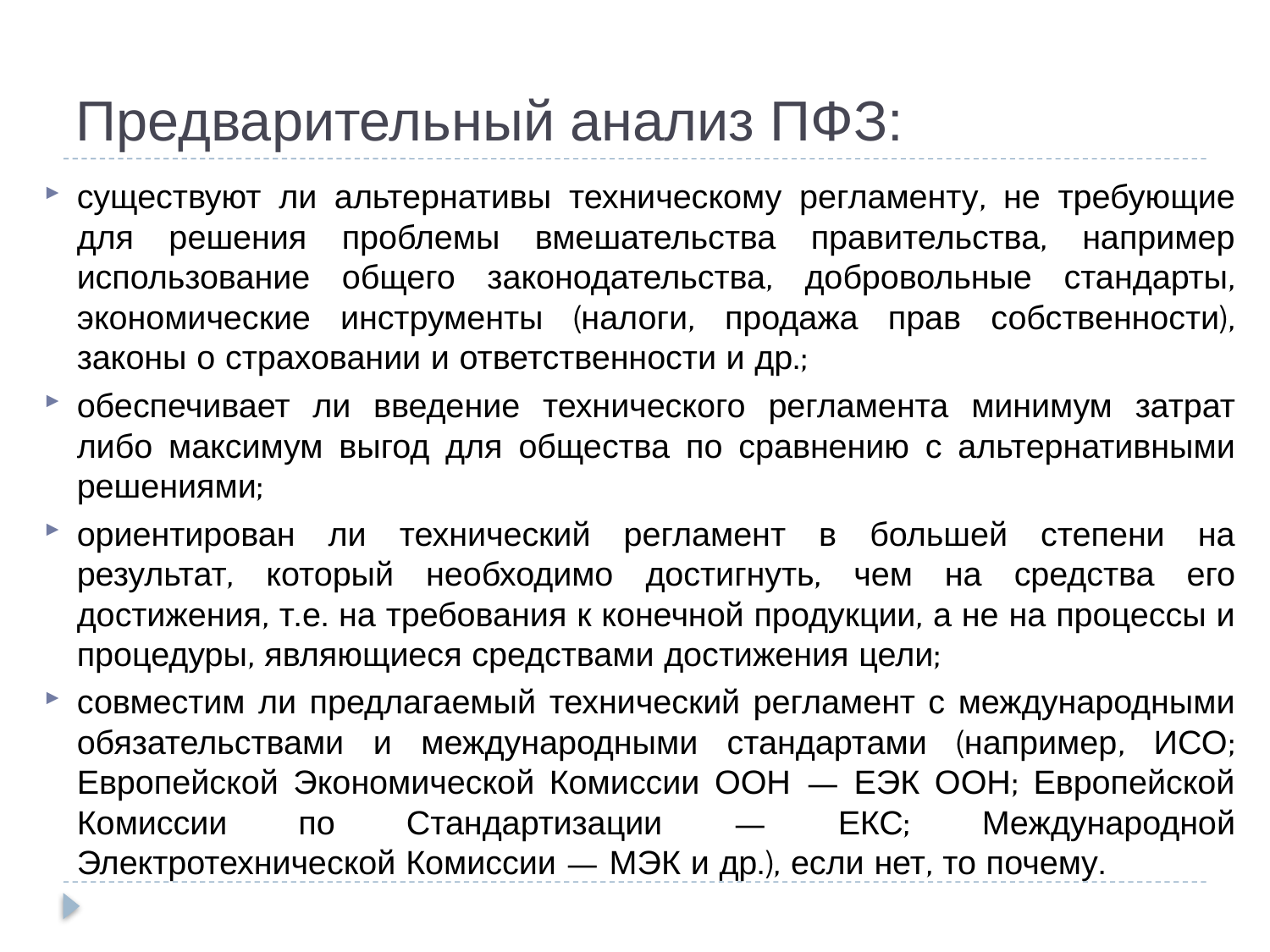

# Предварительный анализ ПФЗ:
существуют ли альтернативы техническому регламенту, не требующие для решения проблемы вмешательства правительства, например использование общего законодательства, добровольные стандарты, экономические инструменты (налоги, продажа прав собственности), законы о страховании и ответственности и др.;
обеспечивает ли введение технического регламента минимум затрат либо максимум выгод для общества по сравнению с альтернативными решениями;
ориентирован ли технический регламент в большей степени на результат, который необходимо достигнуть, чем на средства его достижения, т.е. на требования к конечной продукции, а не на процессы и процедуры, являющиеся средствами достижения цели;
совместим ли предлагаемый технический регламент с международными обязательствами и международными стандартами (например, ИСО; Европейской Экономической Комиссии ООН — ЕЭК ООН; Европейской Комиссии по Стандартизации — ЕКС; Международной Электротехнической Комиссии — МЭК и др.), если нет, то почему.